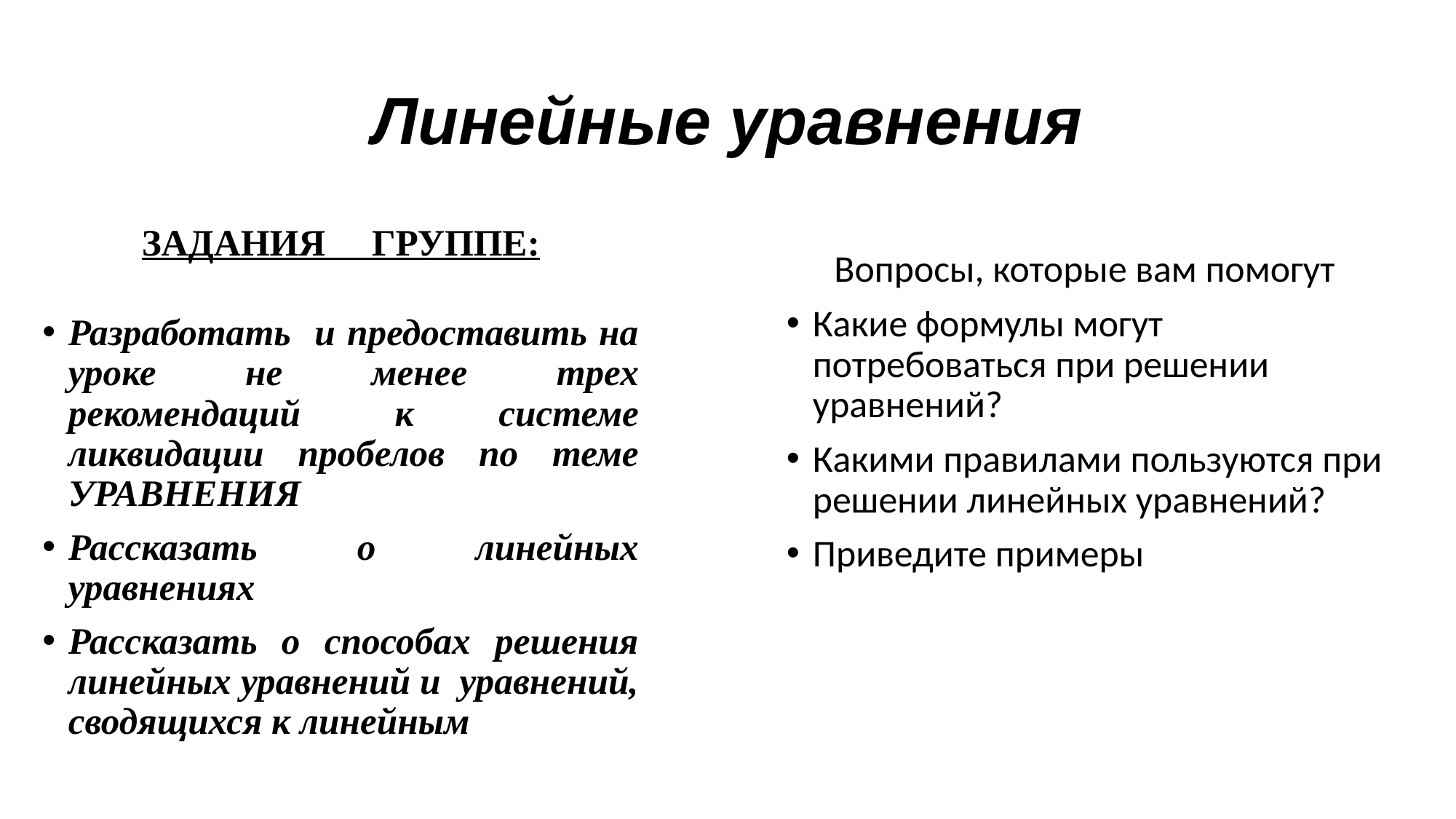

# Линейные уравнения
ЗАДАНИЯ     ГРУППЕ:

Разработать  и предоставить на уроке не менее трех рекомендаций  к системе ликвидации пробелов по теме УРАВНЕНИЯ
Рассказать о линейных уравнениях
Рассказать о способах решения линейных уравнений и  уравнений, сводящихся к линейным
Вопросы, которые вам помогут
Какие формулы могут потребоваться при решении уравнений?
Какими правилами пользуются при решении линейных уравнений?
Приведите примеры